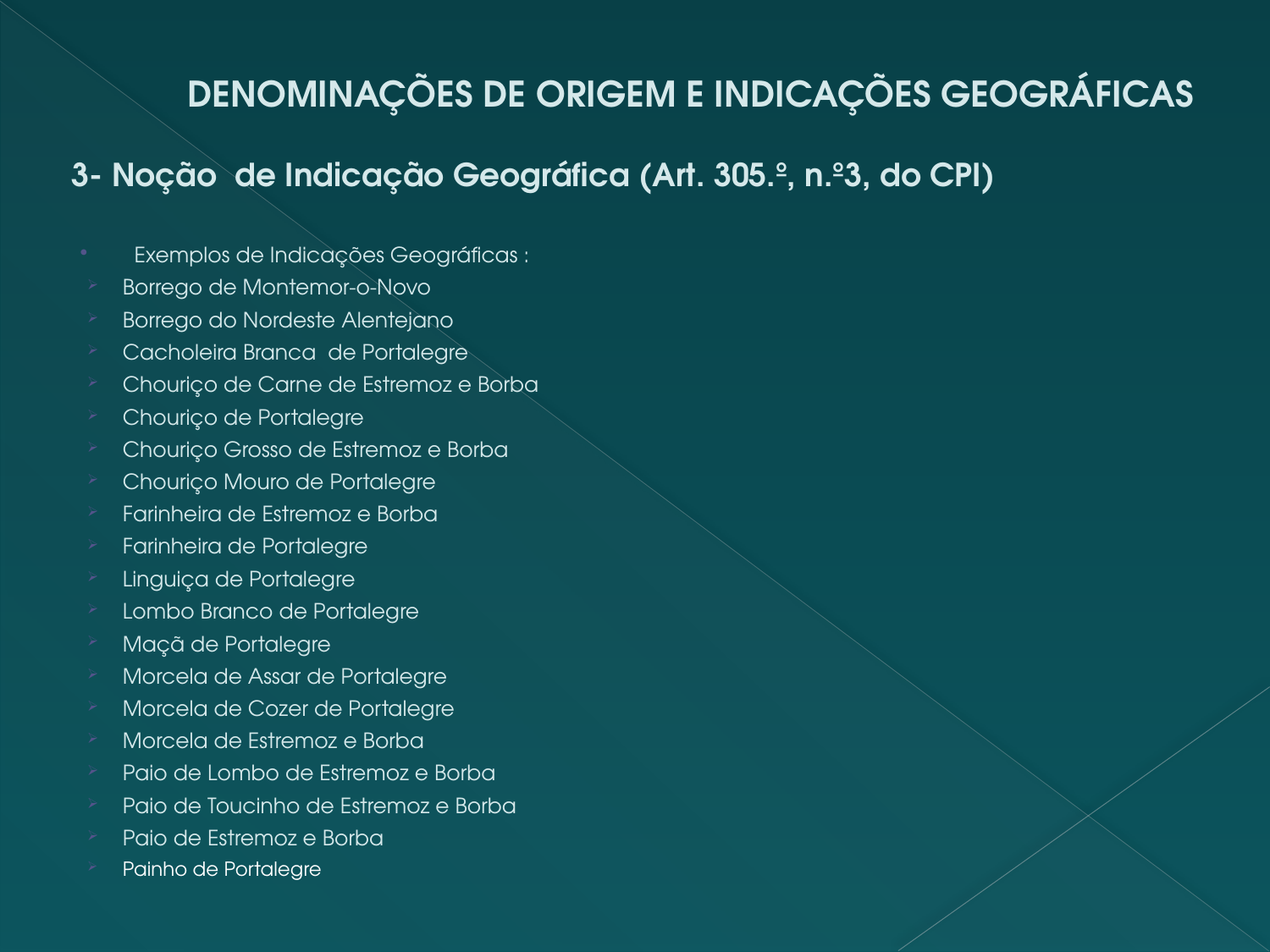

# DENOMINAÇÕES DE ORIGEM E INDICAÇÕES GEOGRÁFICAS
3- Noção  de Indicação Geográfica (Art. 305.º, n.º3, do CPI)

Exemplos de Indicações Geográficas :
Borrego de Montemor-o-Novo
Borrego do Nordeste Alentejano
Cacholeira Branca  de Portalegre
Chouriço de Carne de Estremoz e Borba
Chouriço de Portalegre
Chouriço Grosso de Estremoz e Borba
Chouriço Mouro de Portalegre
Farinheira de Estremoz e Borba
Farinheira de Portalegre
Linguiça de Portalegre
Lombo Branco de Portalegre
Maçã de Portalegre
Morcela de Assar de Portalegre
Morcela de Cozer de Portalegre
Morcela de Estremoz e Borba
Paio de Lombo de Estremoz e Borba
Paio de Toucinho de Estremoz e Borba
Paio de Estremoz e Borba
Painho de Portalegre